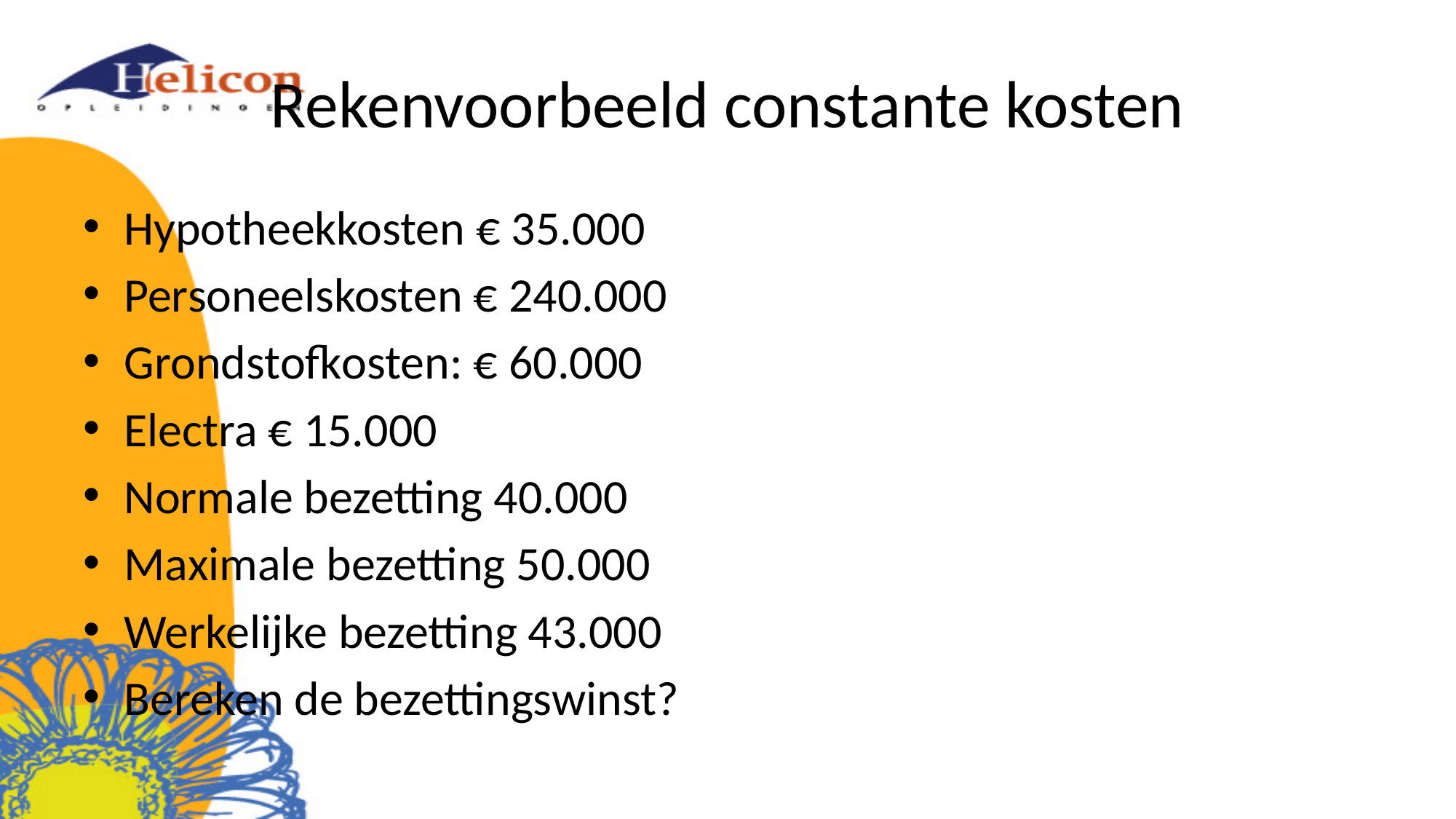

# Rekenvoorbeeld constante kosten
Hypotheekkosten € 35.000
Personeelskosten € 240.000
Grondstofkosten: € 60.000
Electra € 15.000
Normale bezetting 40.000
Maximale bezetting 50.000
Werkelijke bezetting 43.000
Bereken de bezettingswinst?